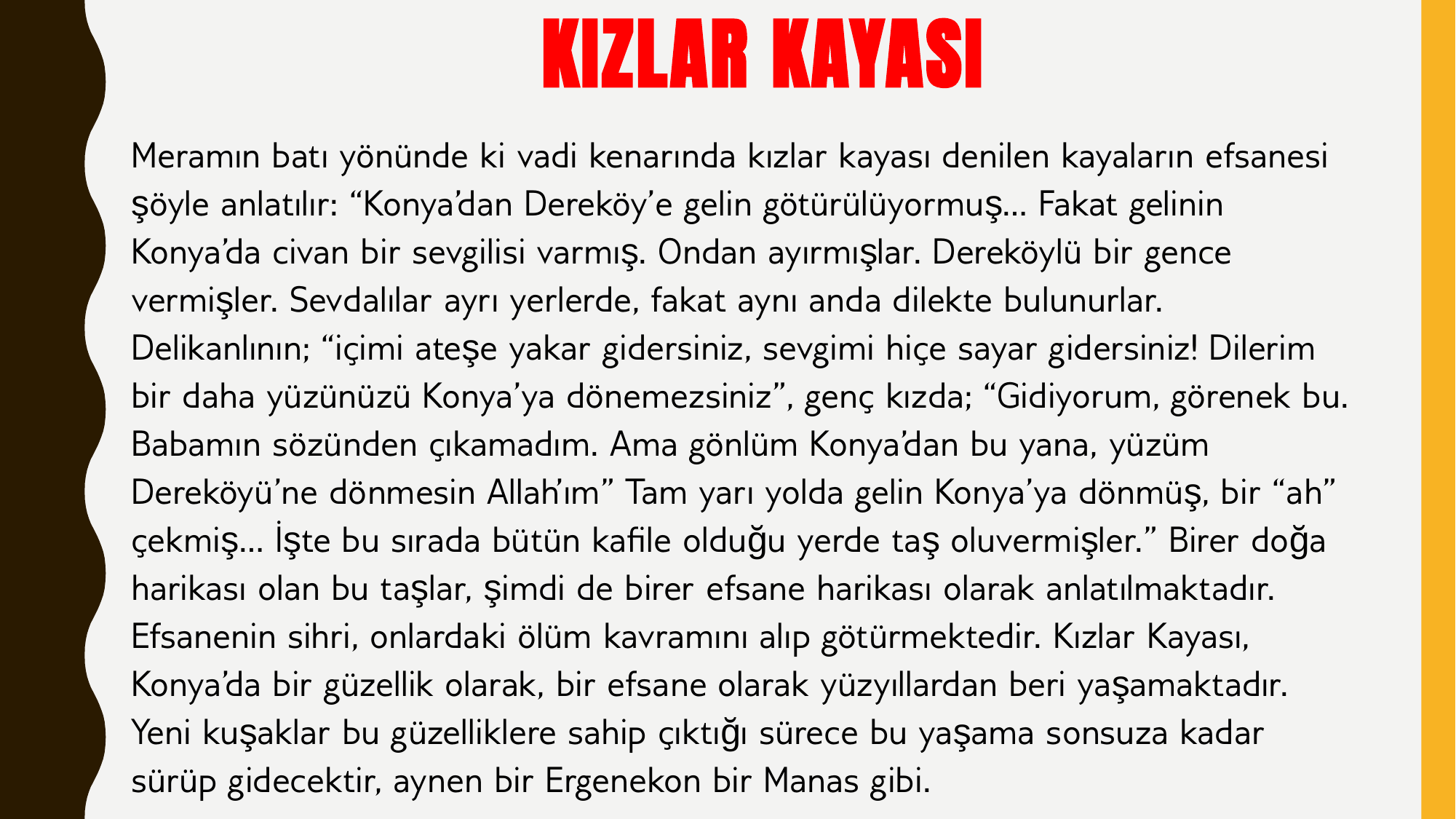

# Kızlar Kayası
Meramın batı yönünde ki vadi kenarında kızlar kayası denilen kayaların efsanesi şöyle anlatılır: “Konya’dan Dereköy’e gelin götürülüyormuş… Fakat gelinin Konya’da civan bir sevgilisi varmış. Ondan ayırmışlar. Dereköylü bir gence vermişler. Sevdalılar ayrı yerlerde, fakat aynı anda dilekte bulunurlar. Delikanlının; “içimi ateşe yakar gidersiniz, sevgimi hiçe sayar gidersiniz! Dilerim bir daha yüzünüzü Konya’ya dönemezsiniz”, genç kızda; “Gidiyorum, görenek bu. Babamın sözünden çıkamadım. Ama gönlüm Konya’dan bu yana, yüzüm Dereköyü’ne dönmesin Allah’ım” Tam yarı yolda gelin Konya’ya dönmüş, bir “ah” çekmiş… İşte bu sırada bütün kafile olduğu yerde taş oluvermişler.” Birer doğa harikası olan bu taşlar, şimdi de birer efsane harikası olarak anlatılmaktadır. Efsanenin sihri, onlardaki ölüm kavramını alıp götürmektedir. Kızlar Kayası, Konya’da bir güzellik olarak, bir efsane olarak yüzyıllardan beri yaşamaktadır. Yeni kuşaklar bu güzelliklere sahip çıktığı sürece bu yaşama sonsuza kadar sürüp gidecektir, aynen bir Ergenekon bir Manas gibi.